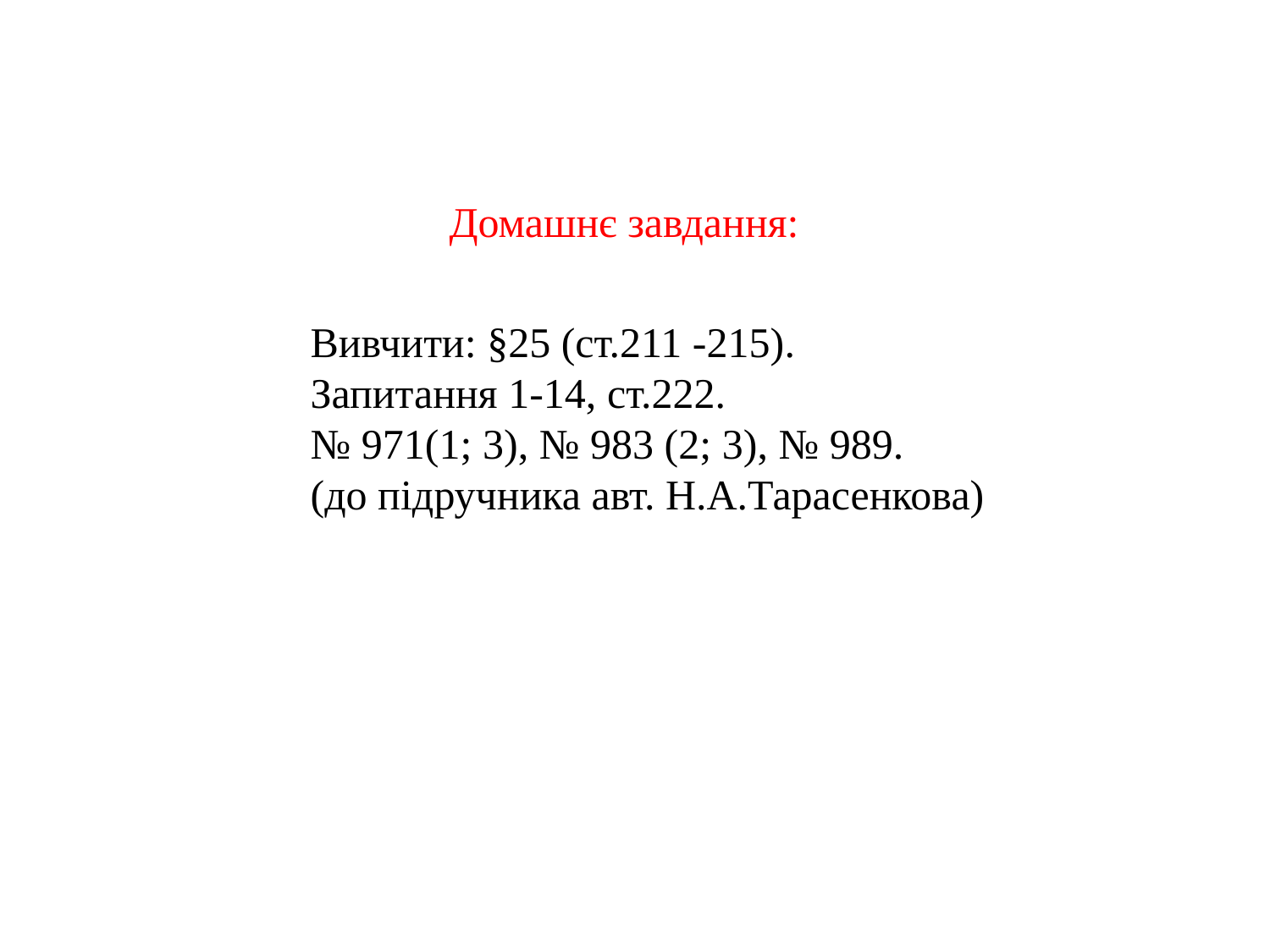

Домашнє завдання:
Вивчити: §25 (ст.211 -215).
Запитання 1-14, ст.222.
№ 971(1; 3), № 983 (2; 3), № 989.
(до підручника авт. Н.А.Тарасенкова)